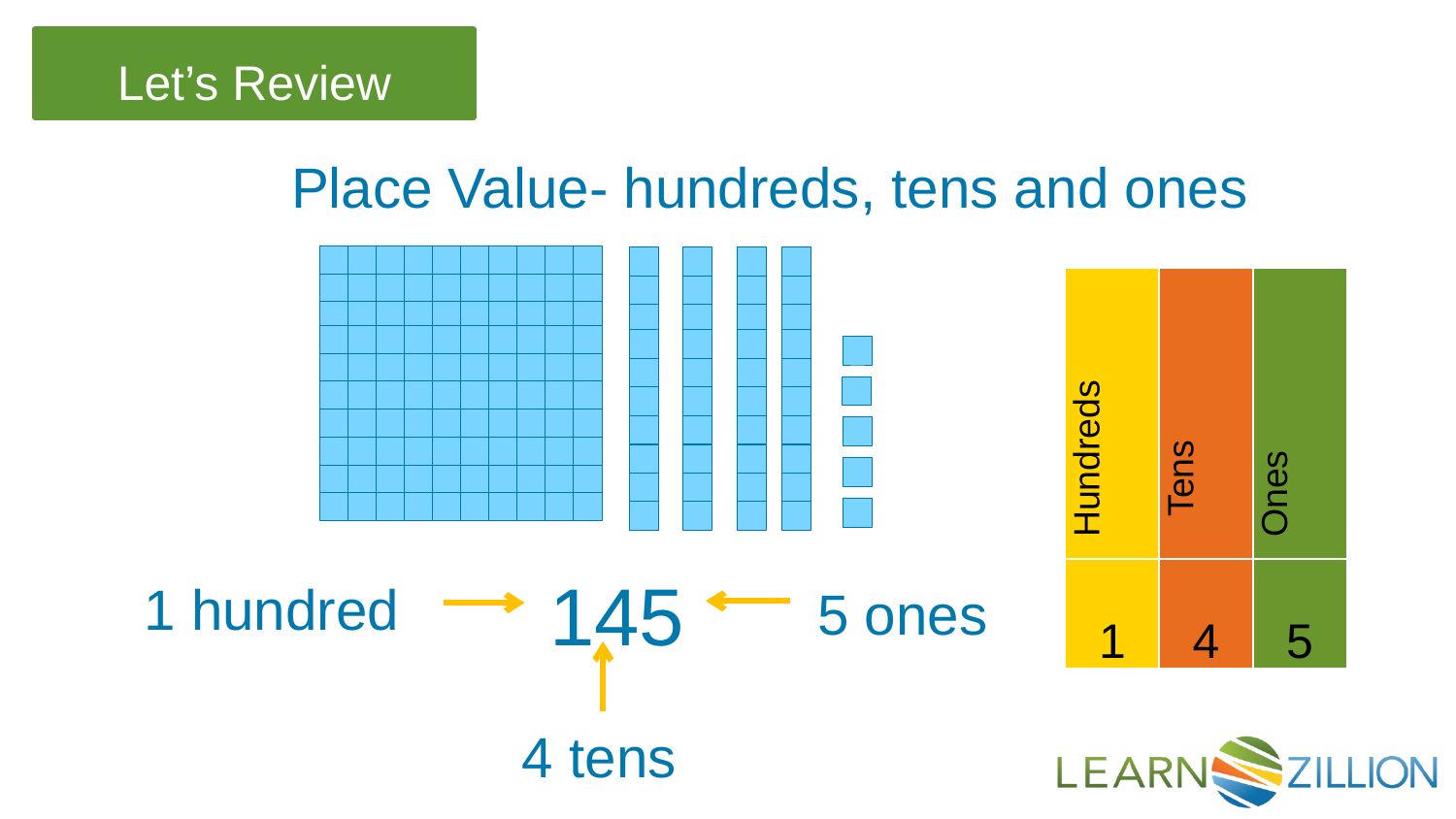

Place Value- hundreds, tens and ones

| Hundreds | Tens | Ones |
| --- | --- | --- |
| 1 | 4 | 5 |
145
1 hundred
5 ones
4 tens